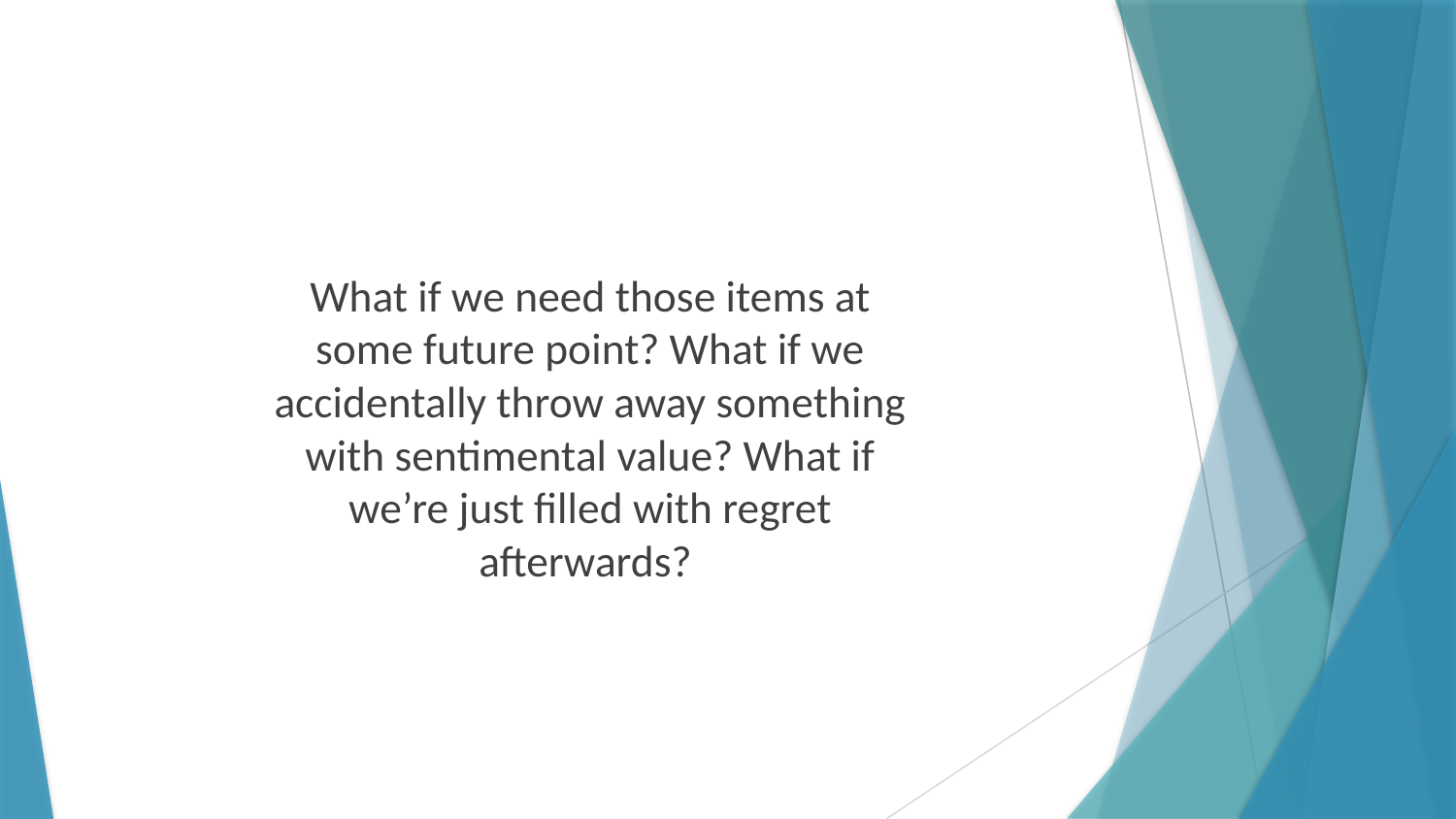

What if we need those items at some future point? What if we accidentally throw away something with sentimental value? What if we’re just filled with regret afterwards?